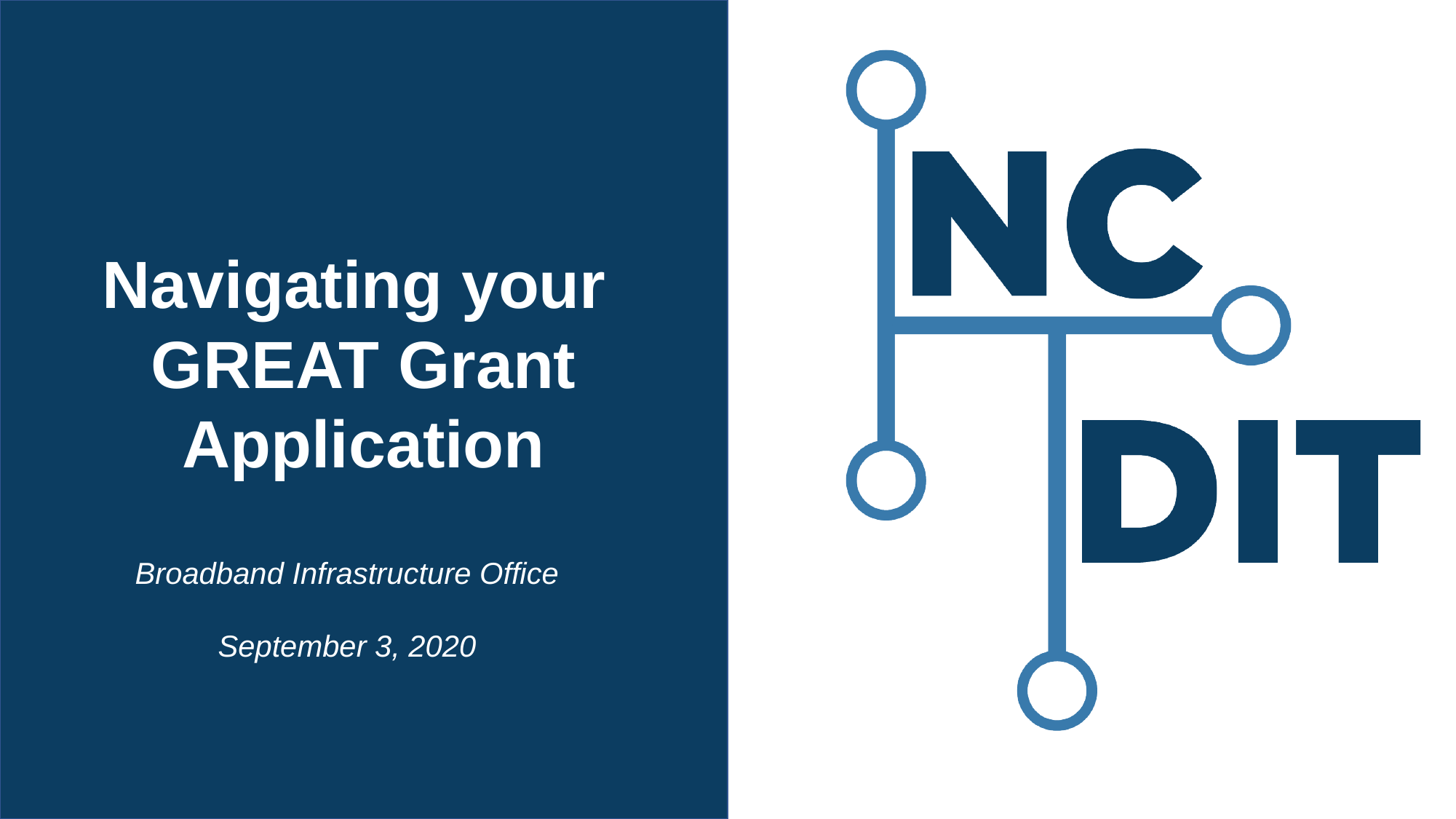

Navigating your
GREAT Grant Application
Broadband Infrastructure Office

September 3, 2020